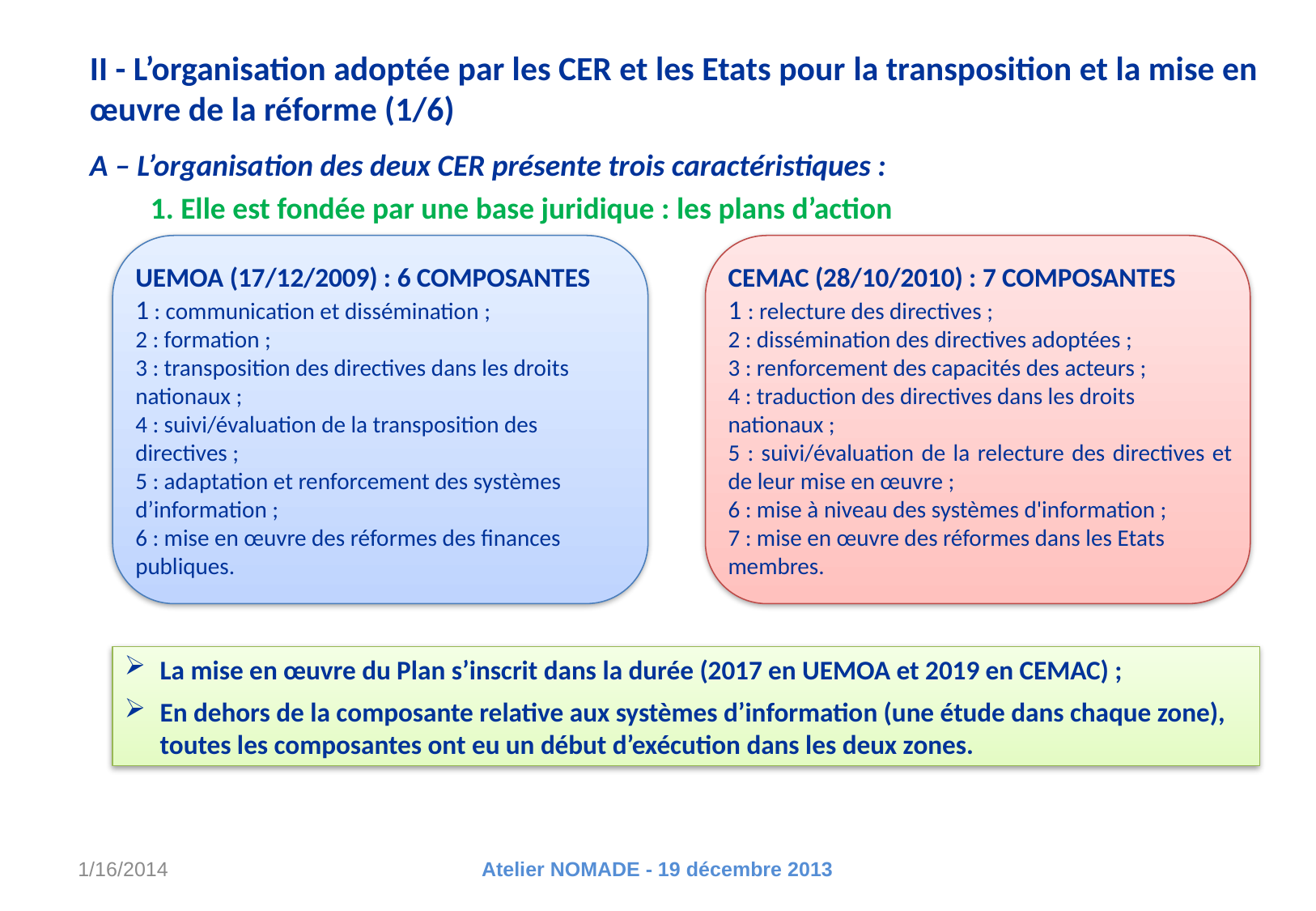

# II - L’organisation adoptée par les CER et les Etats pour la transposition et la mise en œuvre de la réforme (1/6)
A – L’organisation des deux CER présente trois caractéristiques :
	1. Elle est fondée par une base juridique : les plans d’action
UEMOA (17/12/2009) : 6 COMPOSANTES
1 : communication et dissémination ;
2 : formation ;
3 : transposition des directives dans les droits nationaux ;
4 : suivi/évaluation de la transposition des directives ;
5 : adaptation et renforcement des systèmes d’information ;
6 : mise en œuvre des réformes des finances publiques.
CEMAC (28/10/2010) : 7 COMPOSANTES
1 : relecture des directives ;
2 : dissémination des directives adoptées ;
3 : renforcement des capacités des acteurs ;
4 : traduction des directives dans les droits nationaux ;
5 : suivi/évaluation de la relecture des directives et de leur mise en œuvre ;
6 : mise à niveau des systèmes d'information ;
7 : mise en œuvre des réformes dans les Etats membres.
La mise en œuvre du Plan s’inscrit dans la durée (2017 en UEMOA et 2019 en CEMAC) ;
En dehors de la composante relative aux systèmes d’information (une étude dans chaque zone),  toutes les composantes ont eu un début d’exécution dans les deux zones.
1/16/2014
Atelier NOMADE - 19 décembre 2013
15